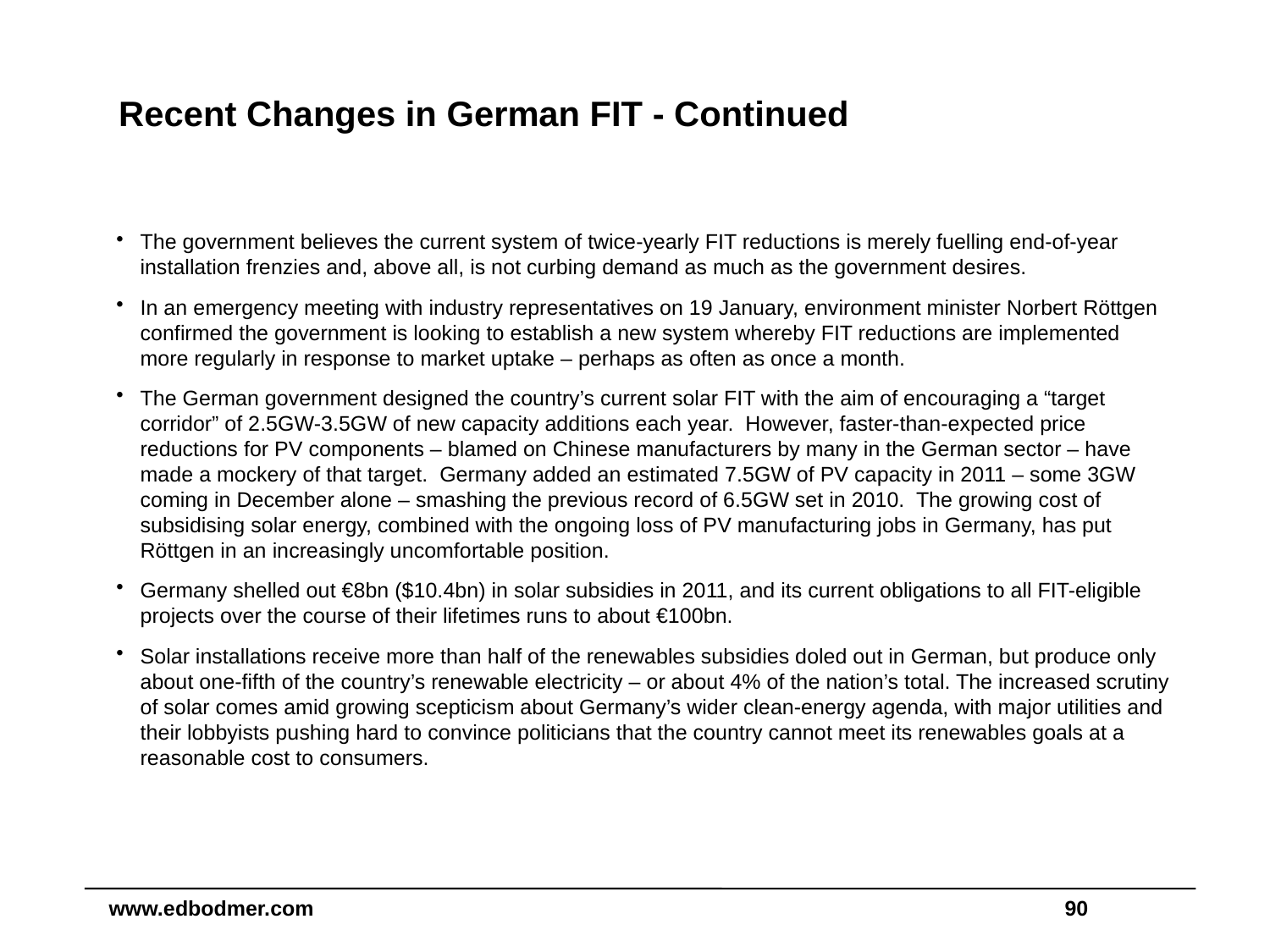

# Recent Changes in German FIT - Continued
The government believes the current system of twice-yearly FIT reductions is merely fuelling end-of-year installation frenzies and, above all, is not curbing demand as much as the government desires.
In an emergency meeting with industry representatives on 19 January, environment minister Norbert Röttgen confirmed the government is looking to establish a new system whereby FIT reductions are implemented more regularly in response to market uptake – perhaps as often as once a month.
The German government designed the country’s current solar FIT with the aim of encouraging a “target corridor” of 2.5GW-3.5GW of new capacity additions each year.  However, faster-than-expected price reductions for PV components – blamed on Chinese manufacturers by many in the German sector – have made a mockery of that target.  Germany added an estimated 7.5GW of PV capacity in 2011 – some 3GW coming in December alone – smashing the previous record of 6.5GW set in 2010.  The growing cost of subsidising solar energy, combined with the ongoing loss of PV manufacturing jobs in Germany, has put Röttgen in an increasingly uncomfortable position.
Germany shelled out €8bn ($10.4bn) in solar subsidies in 2011, and its current obligations to all FIT-eligible projects over the course of their lifetimes runs to about €100bn.
Solar installations receive more than half of the renewables subsidies doled out in German, but produce only about one-fifth of the country’s renewable electricity – or about 4% of the nation’s total. The increased scrutiny of solar comes amid growing scepticism about Germany’s wider clean-energy agenda, with major utilities and their lobbyists pushing hard to convince politicians that the country cannot meet its renewables goals at a reasonable cost to consumers.